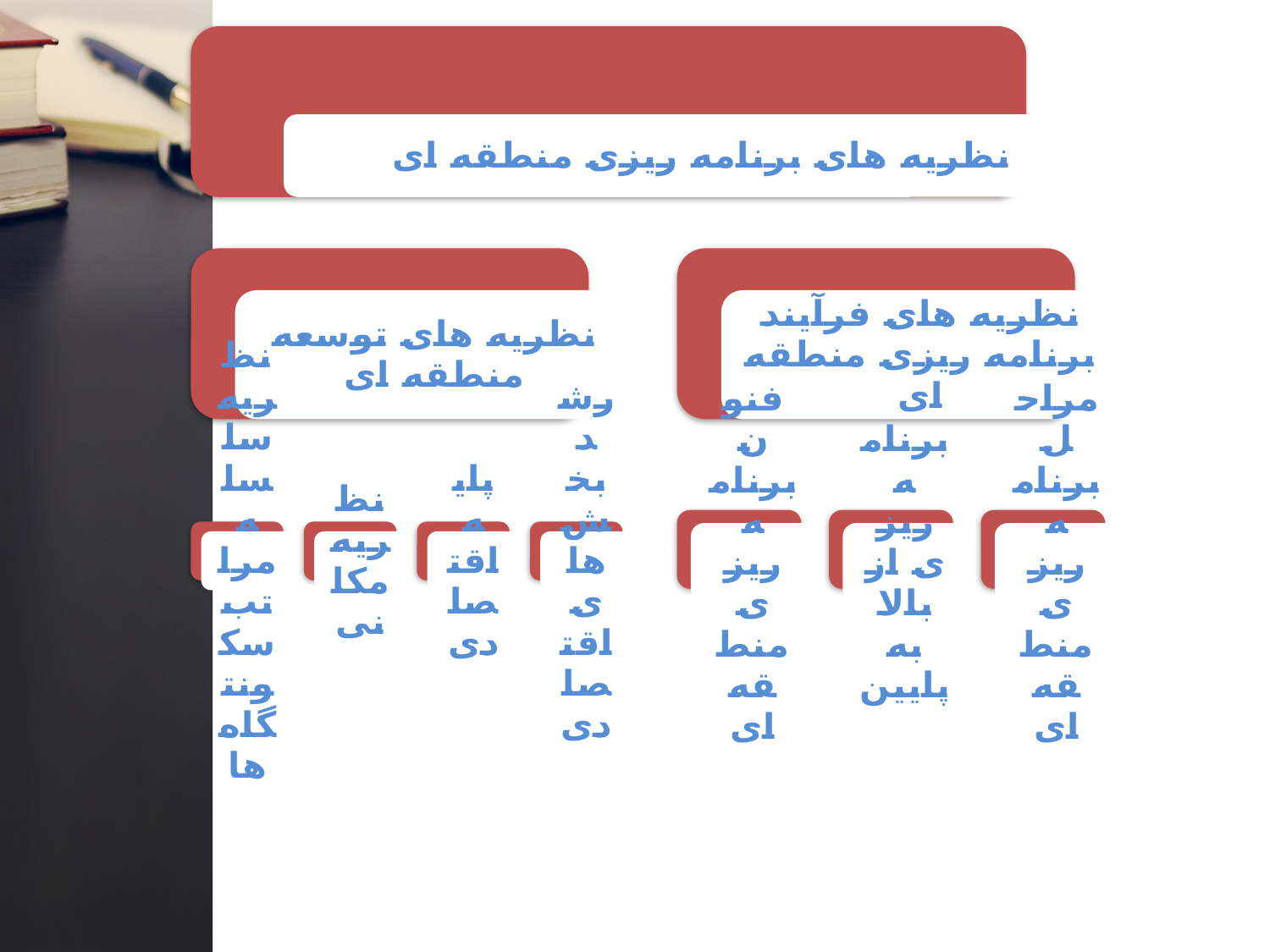

نظریه های برنامه ریزی منطقه ای
نظریه های فرآیند برنامه ریزی منطقه ای